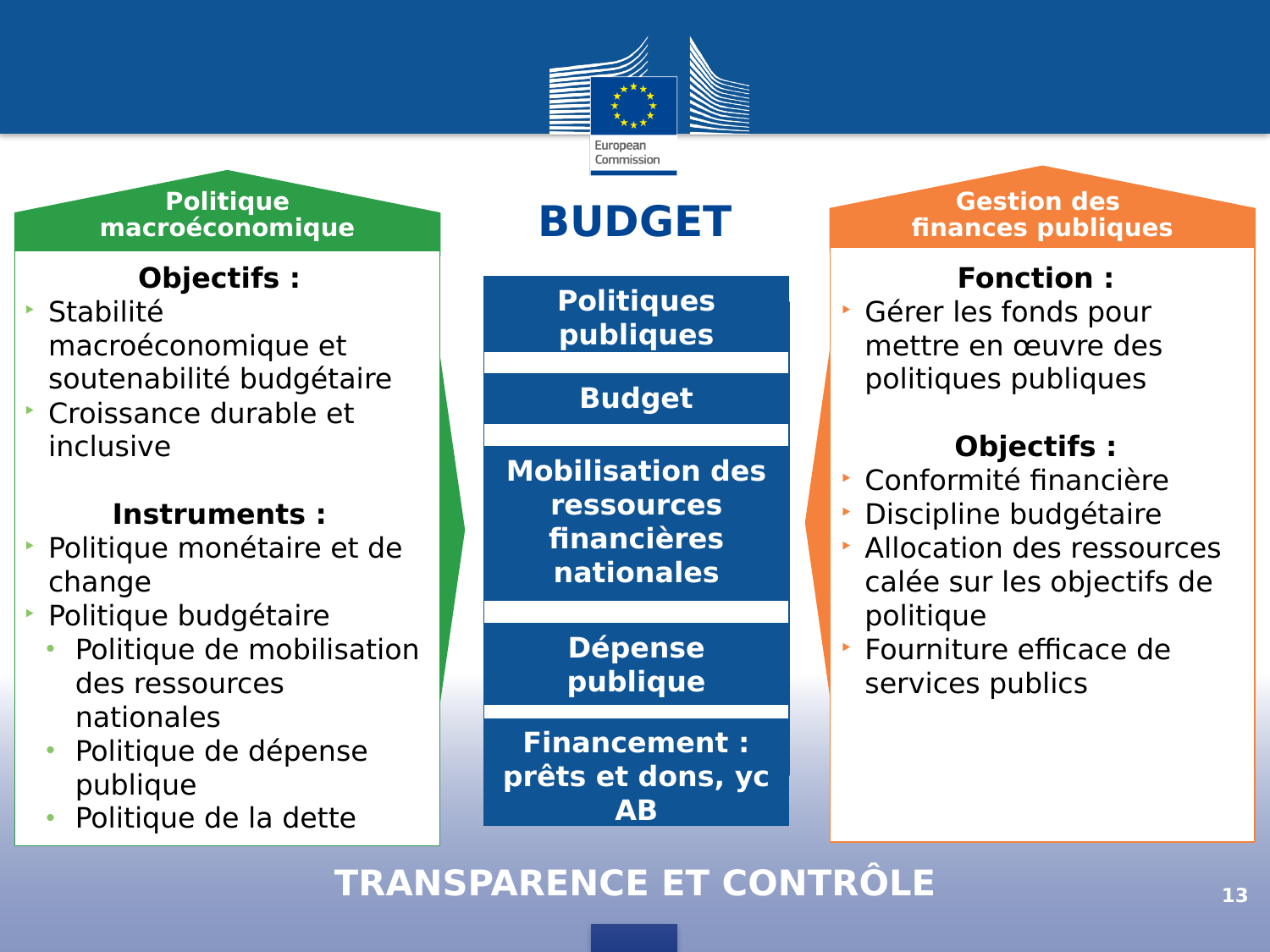

# Budget
Politique
macroéconomique
Gestion des
finances publiques

Objectifs :
Stabilité macroéconomique et soutenabilité budgétaire
Croissance durable et inclusive

Instruments :
Politique monétaire et de change
Politique budgétaire
Politique de mobilisation des ressources nationales
Politique de dépense publique
Politique de la dette
Fonction :
Gérer les fonds pour mettre en œuvre des politiques publiques

Objectifs :
Conformité financière
Discipline budgétaire
Allocation des ressources calée sur les objectifs de politique
Fourniture efficace de services publics

Politiques publiques

Budget
Mobilisation des ressources financières nationales

Dépense publique

Financement : prêts et dons, yc AB
Transparence et Contrôle

13